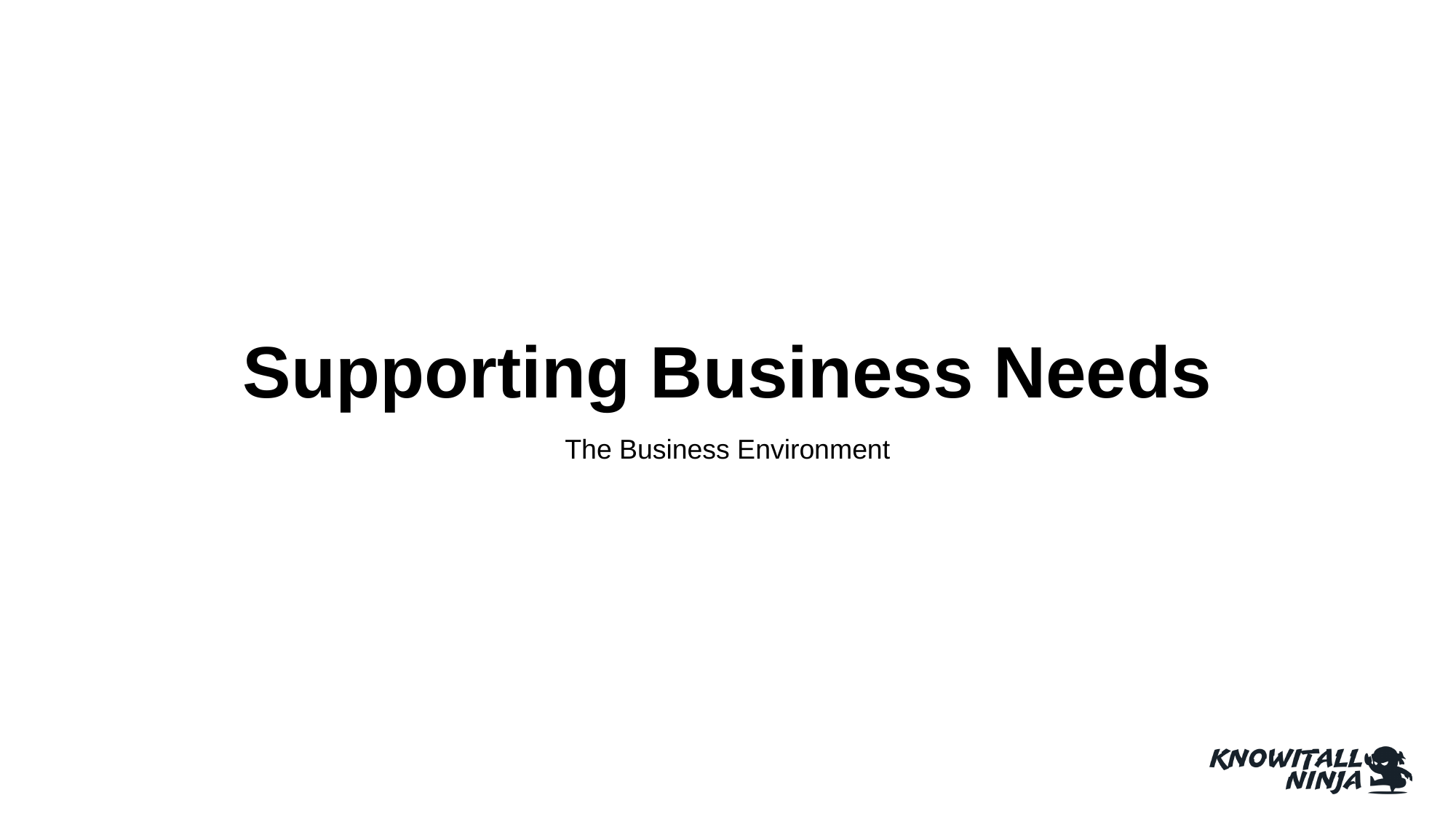

# Supporting Business Needs
The Business Environment